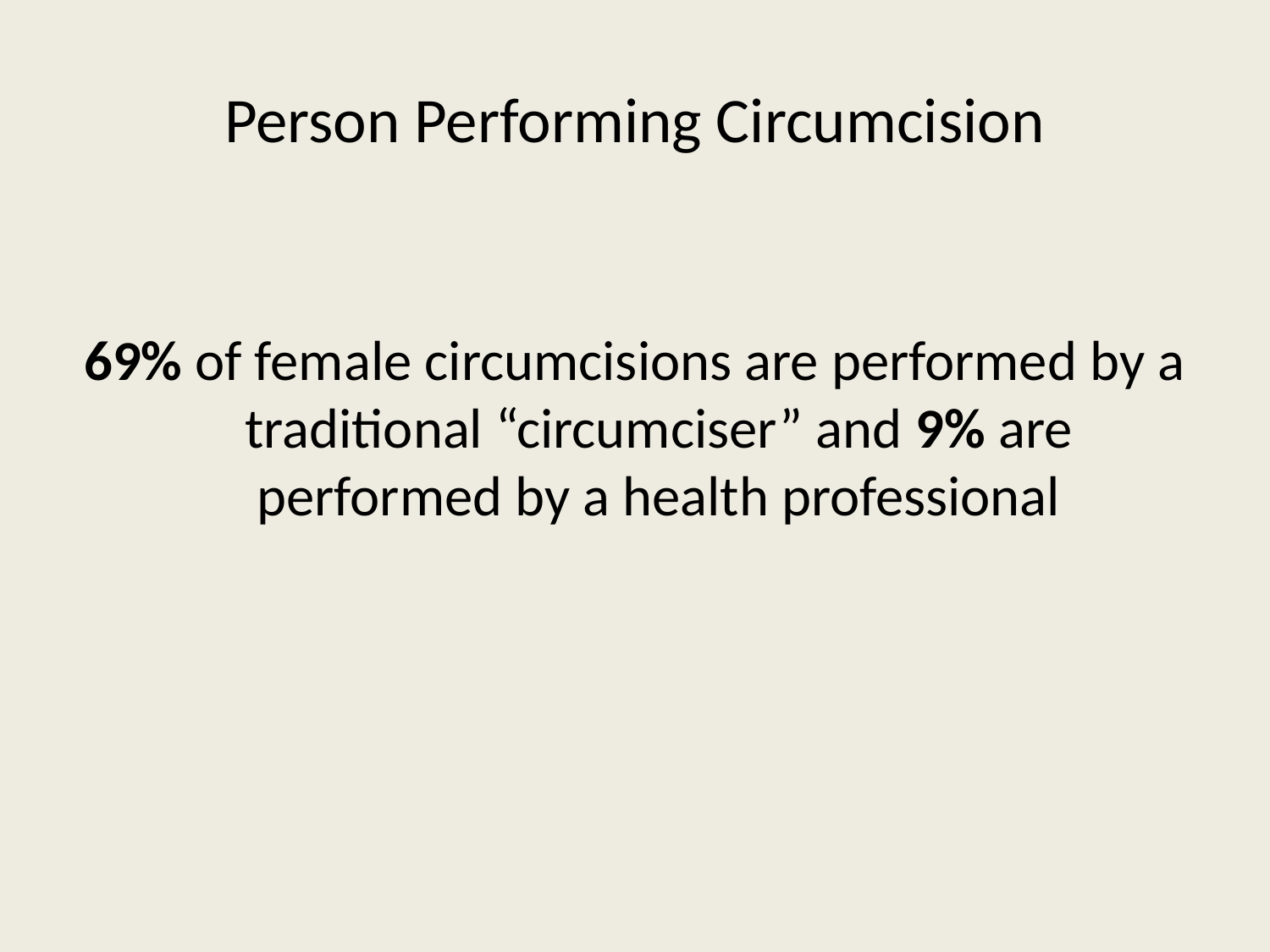

# Person Performing Circumcision
69% of female circumcisions are performed by a traditional “circumciser” and 9% are performed by a health professional